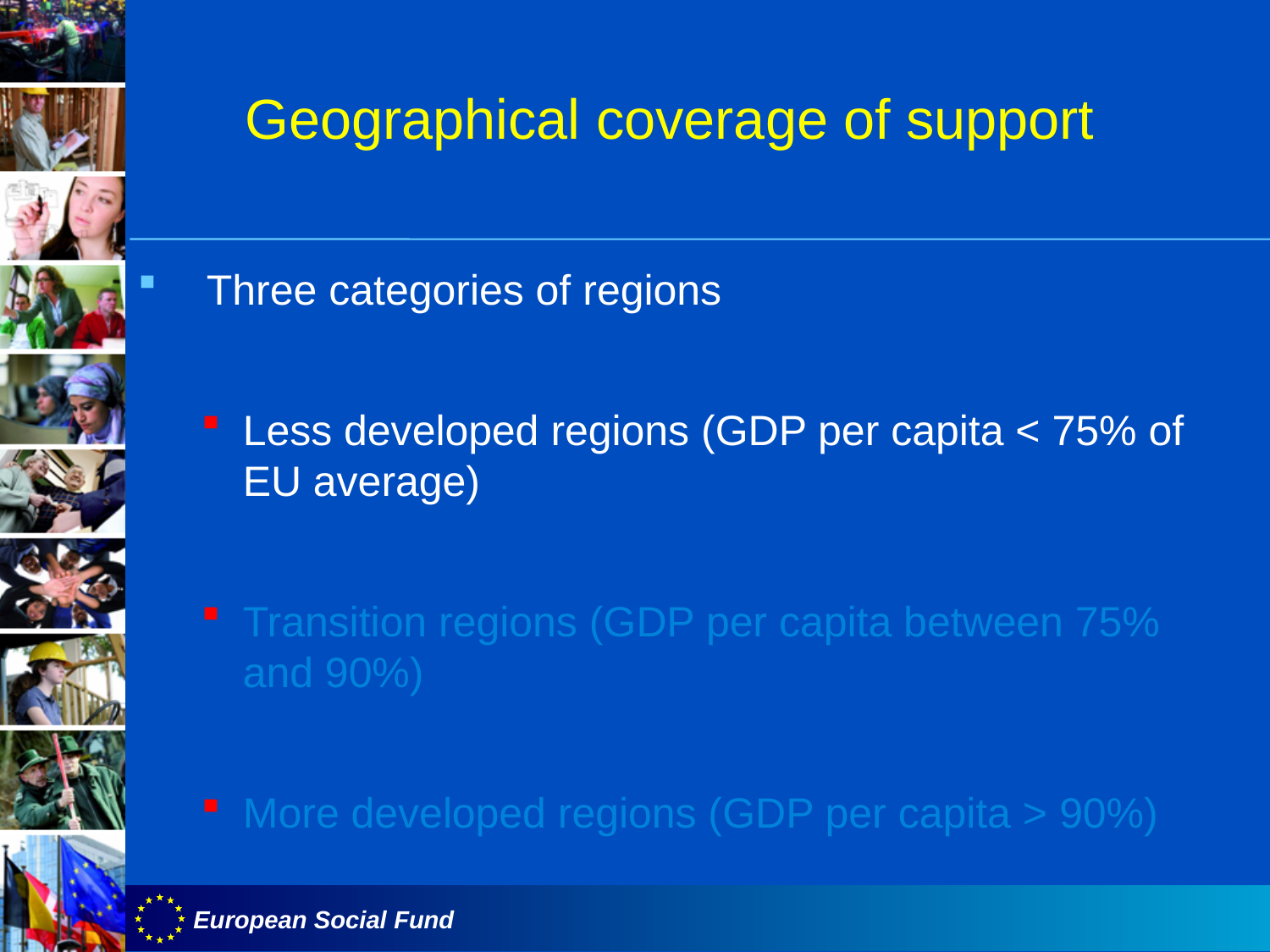

# Geographical coverage of support
Three categories of regions

Less developed regions (GDP per capita < 75% of EU average)

Transition regions (GDP per capita between 75% and 90%)

More developed regions (GDP per capita > 90%)